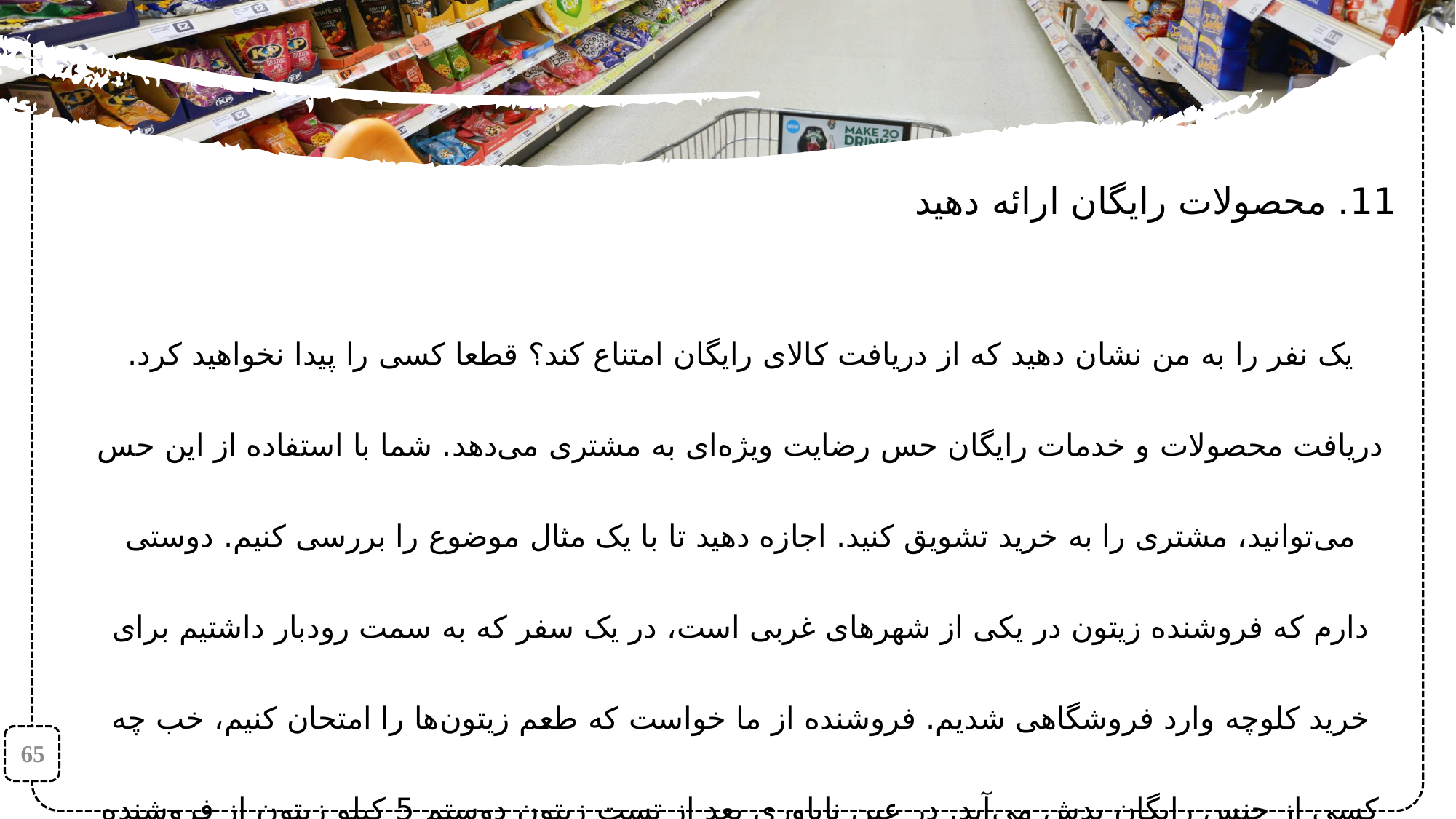

11. محصولات رایگان ارائه دهید
یک نفر را به من نشان دهید که از دریافت کالای رایگان امتناع کند؟ قطعا کسی را پیدا نخواهید کرد. دریافت محصولات و خدمات رایگان حس رضایت ویژه‌ای به مشتری می‌دهد. شما با استفاده از این حس می‌توانید، مشتری را به خرید تشویق کنید. اجازه دهید تا با یک مثال موضوع را بررسی کنیم. دوستی دارم که فروشنده زیتون در یکی از شهرهای غربی است، در یک سفر که به سمت رودبار داشتیم برای خرید کلوچه وارد فروشگاهی شدیم. فروشنده از ما خواست که طعم زیتون‌ها را امتحان کنیم، خب چه کسی از جنس رایگان بدش می‌آید. در عین ناباوری بعد از تست زیتون دوستم 5 کیلو زیتون از فروشنده خرید!
65